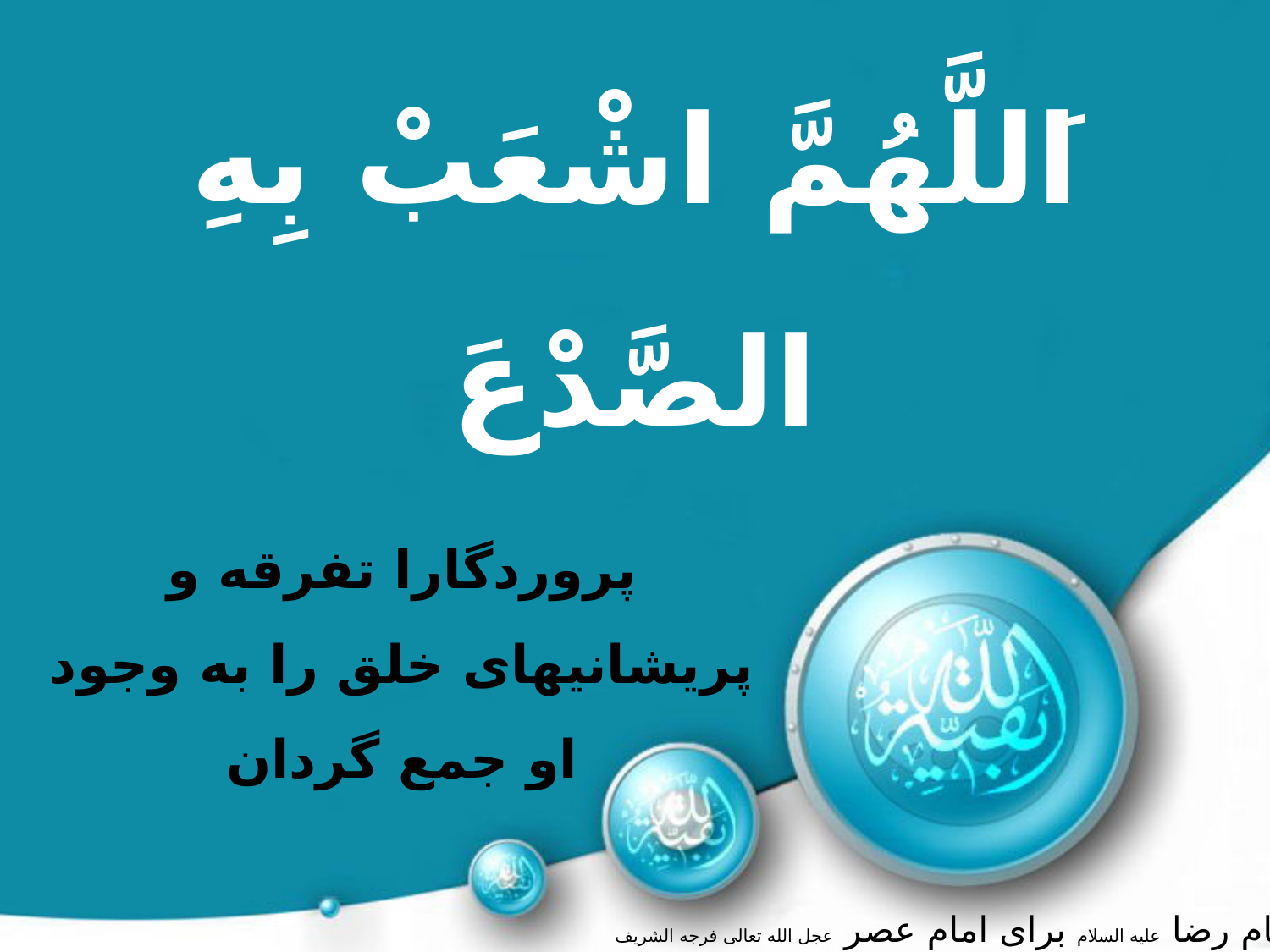

اَللَّهُمَّ اشْعَبْ بِهِ الصَّدْعَ
پروردگارا تفرقه و پريشانيهاى خلق را به وجود او جمع گردان